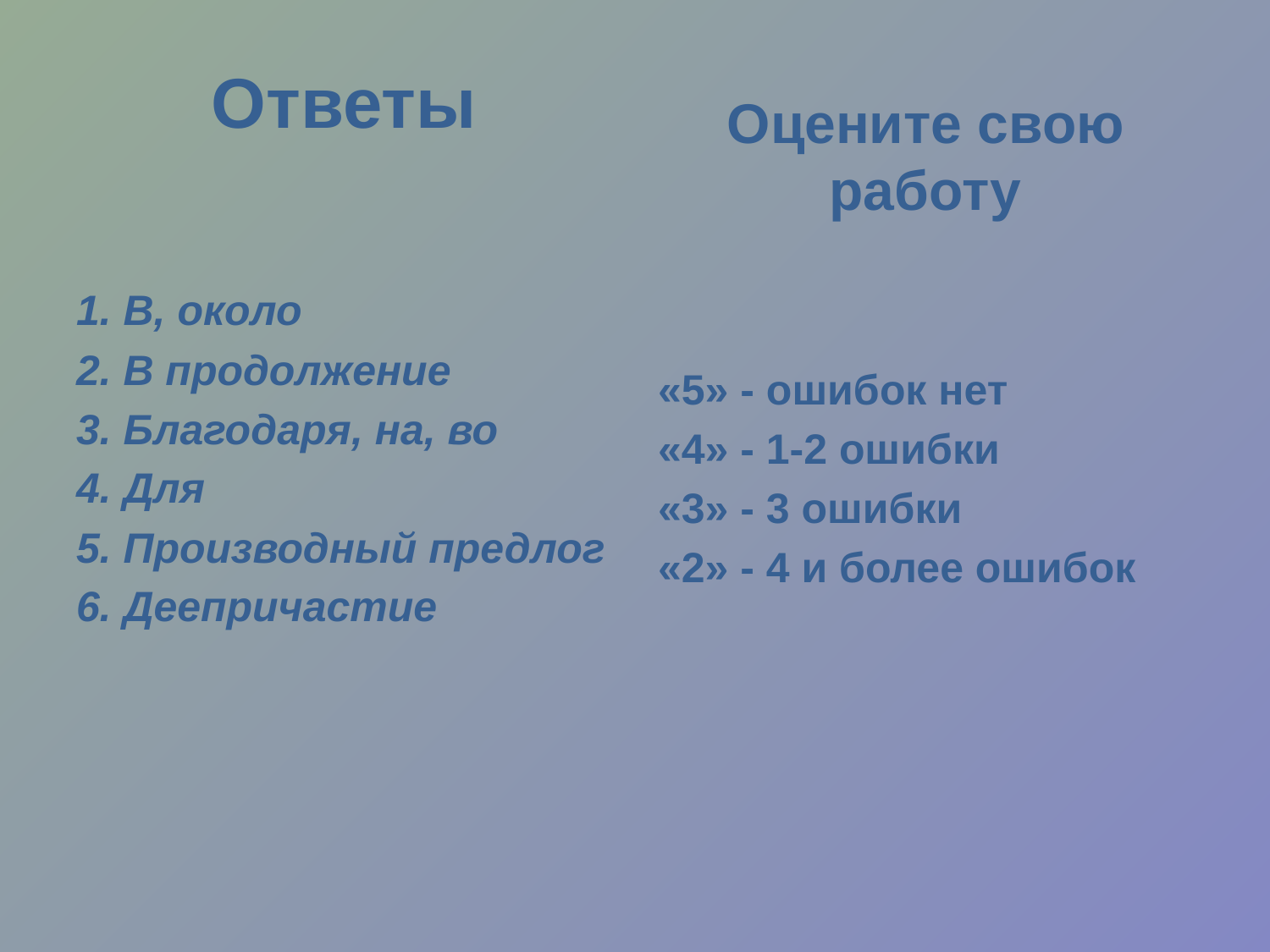

Оцените свою работу

Ответы

1. В, около
2. В продолжение
3. Благодаря, на, во
4. Для
5. Производный предлог
6. Деепричастие

«5» - ошибок нет
«4» - 1-2 ошибки
«3» - 3 ошибки
«2» - 4 и более ошибок